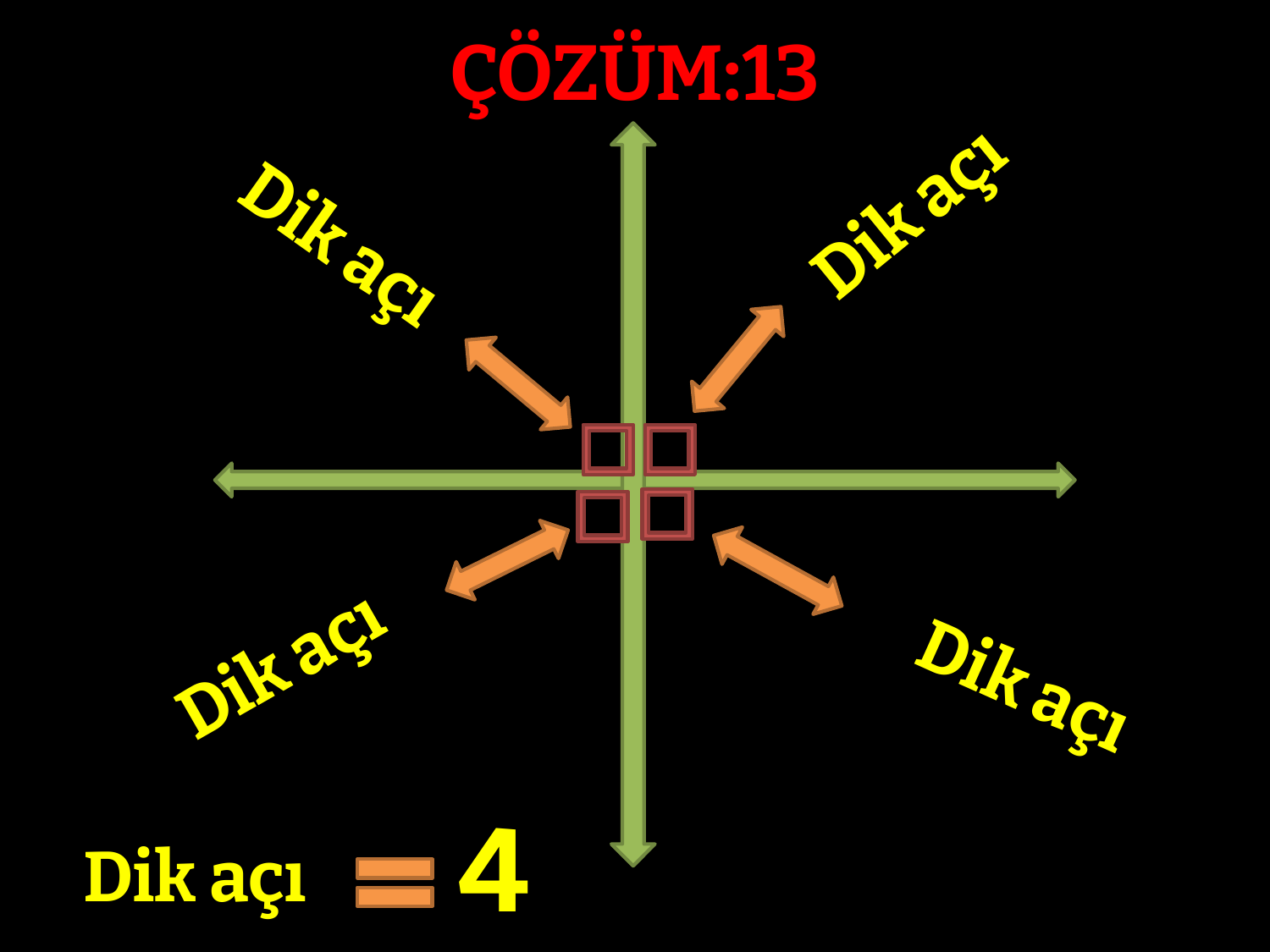

ÇÖZÜM:13
Dik açı
Dik açı
#

Dik açı
Dik açı
4
Dik açı